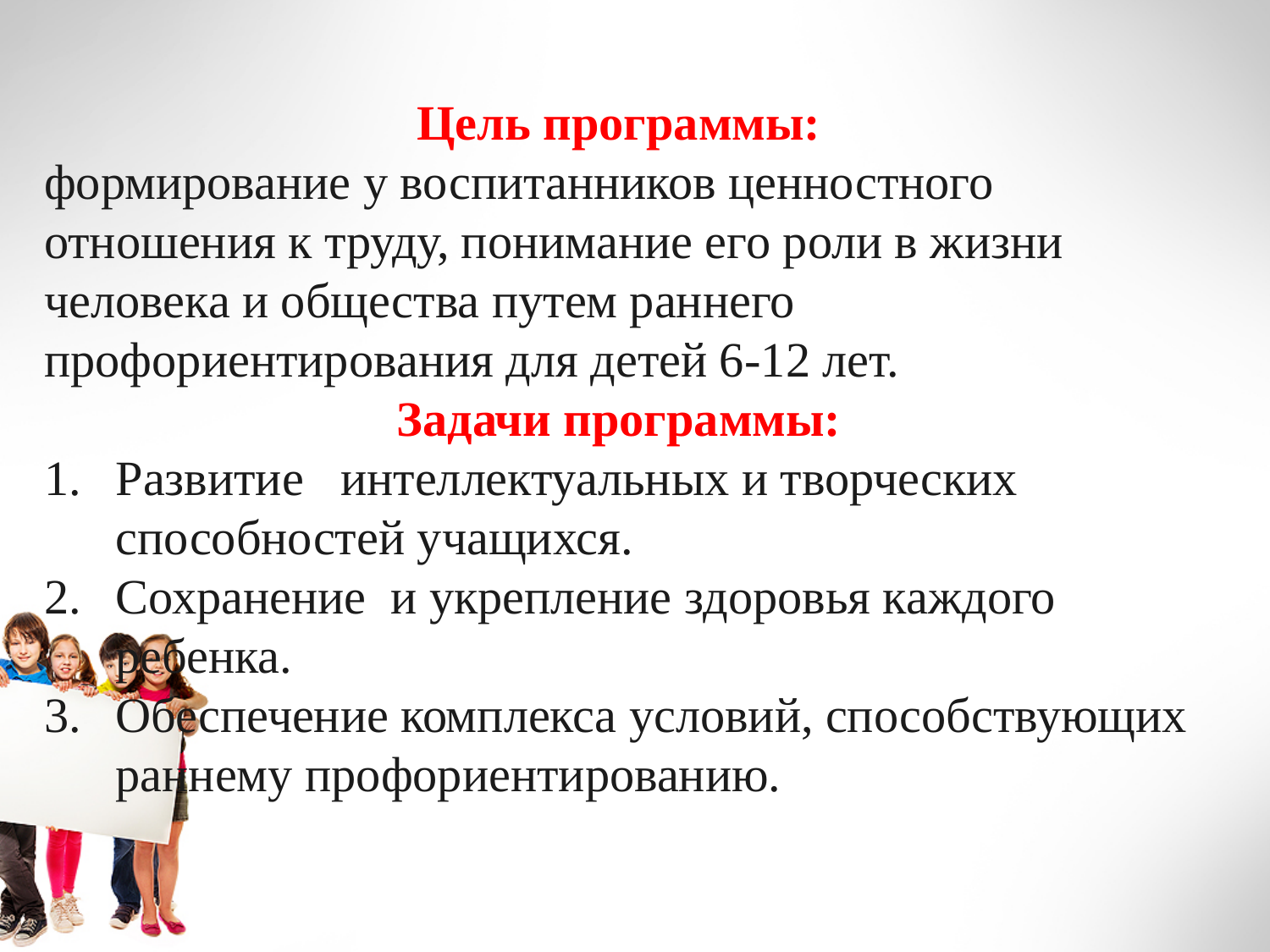

Цель программы:
формирование у воспитанников ценностного отношения к труду, понимание его роли в жизни человека и общества путем раннего профориентирования для детей 6-12 лет.
Задачи программы:
Развитие   интеллектуальных и творческих способностей учащихся.
Сохранение  и укрепление здоровья каждого ребенка.
Обеспечение комплекса условий, способствующих раннему профориентированию.